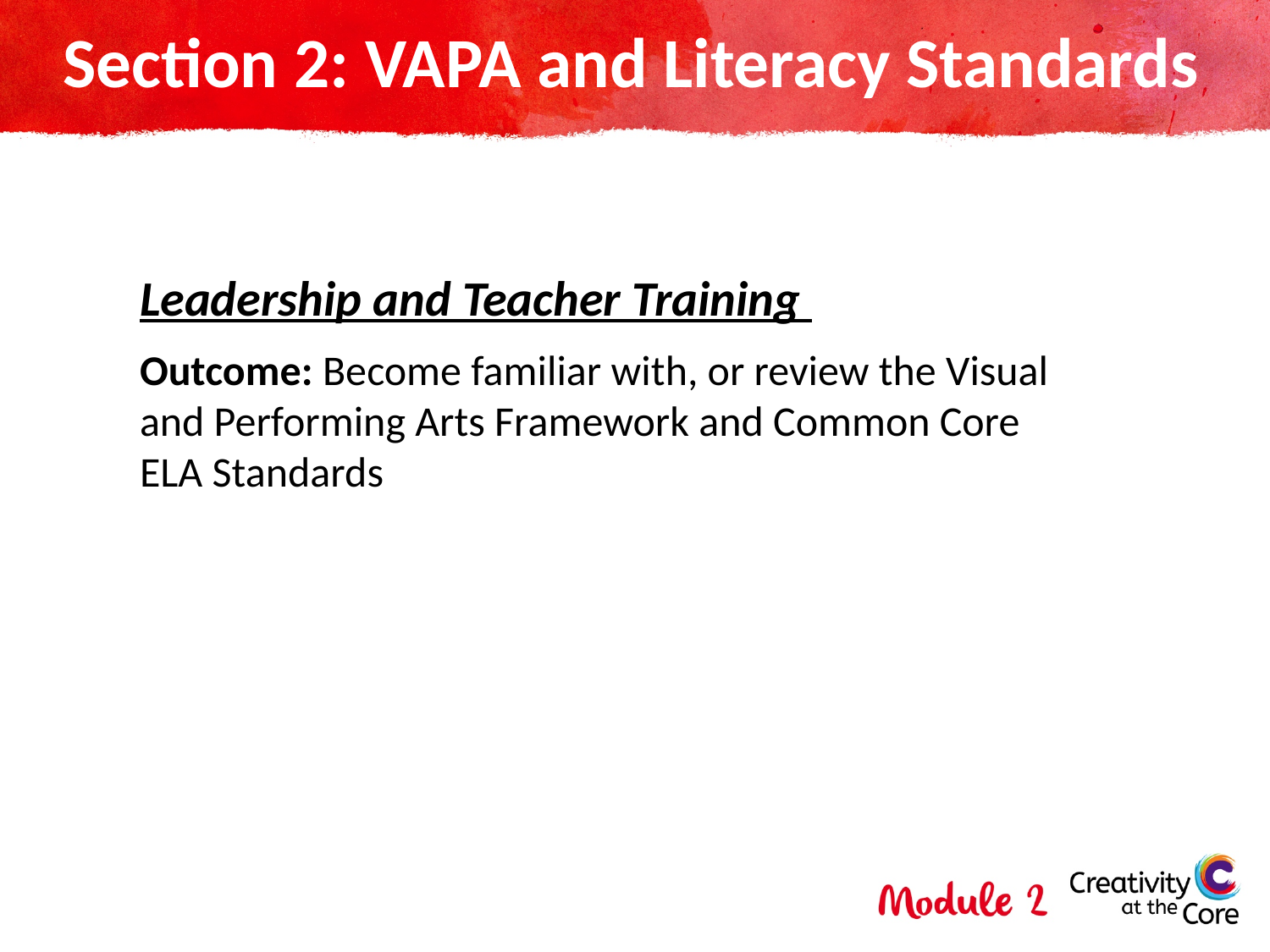

# Section 2: VAPA and Literacy Standards

Leadership and Teacher Training

Outcome: Become familiar with, or review the Visual and Performing Arts Framework and Common Core ELA Standards